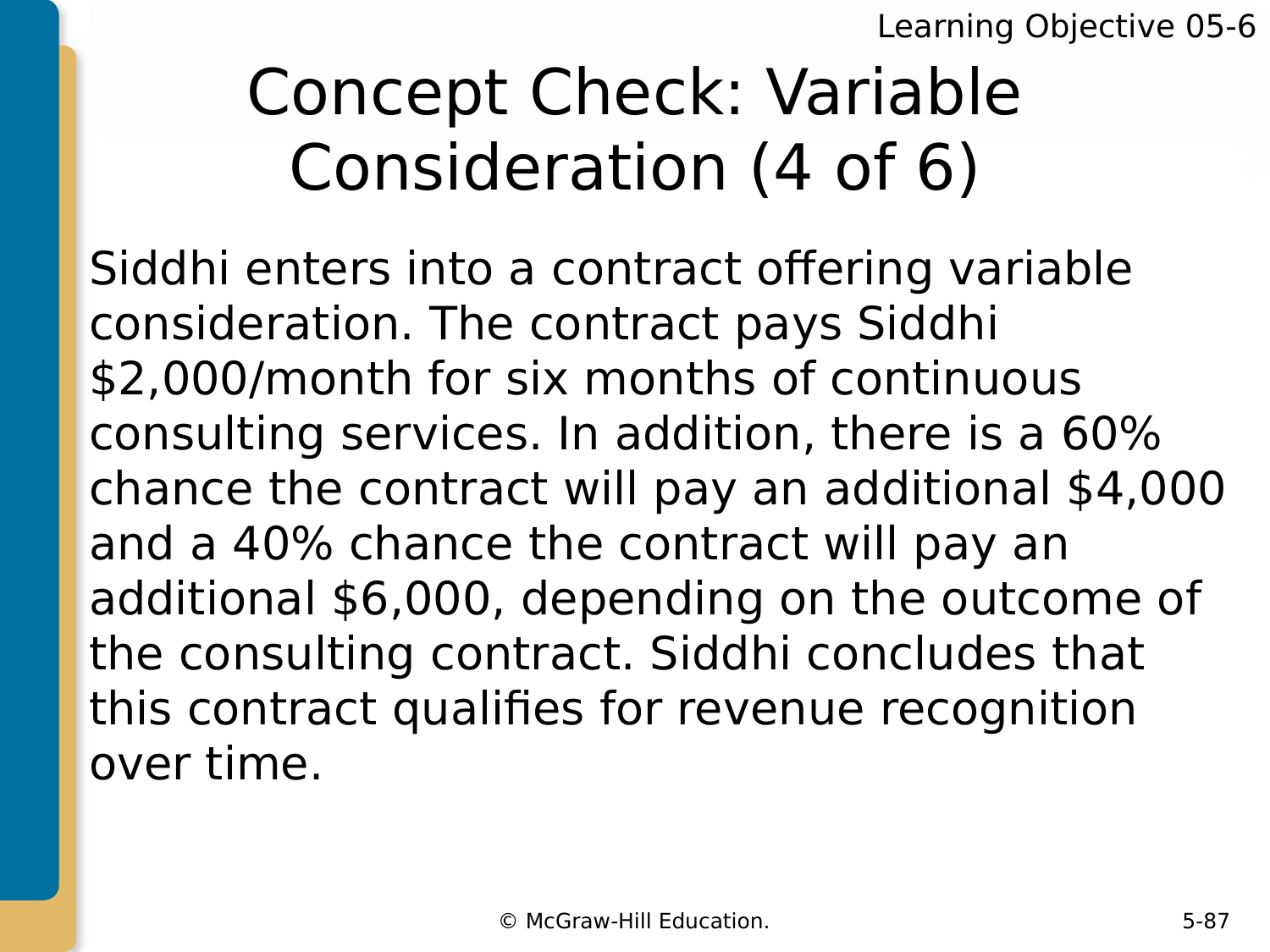

Learning Objective 05-6
# Concept Check: Variable Consideration (4 of 6)
Siddhi enters into a contract offering variable consideration. The contract pays Siddhi $2,000/month for six months of continuous consulting services. In addition, there is a 60% chance the contract will pay an additional $4,000 and a 40% chance the contract will pay an additional $6,000, depending on the outcome of the consulting contract. Siddhi concludes that this contract qualifies for revenue recognition over time.